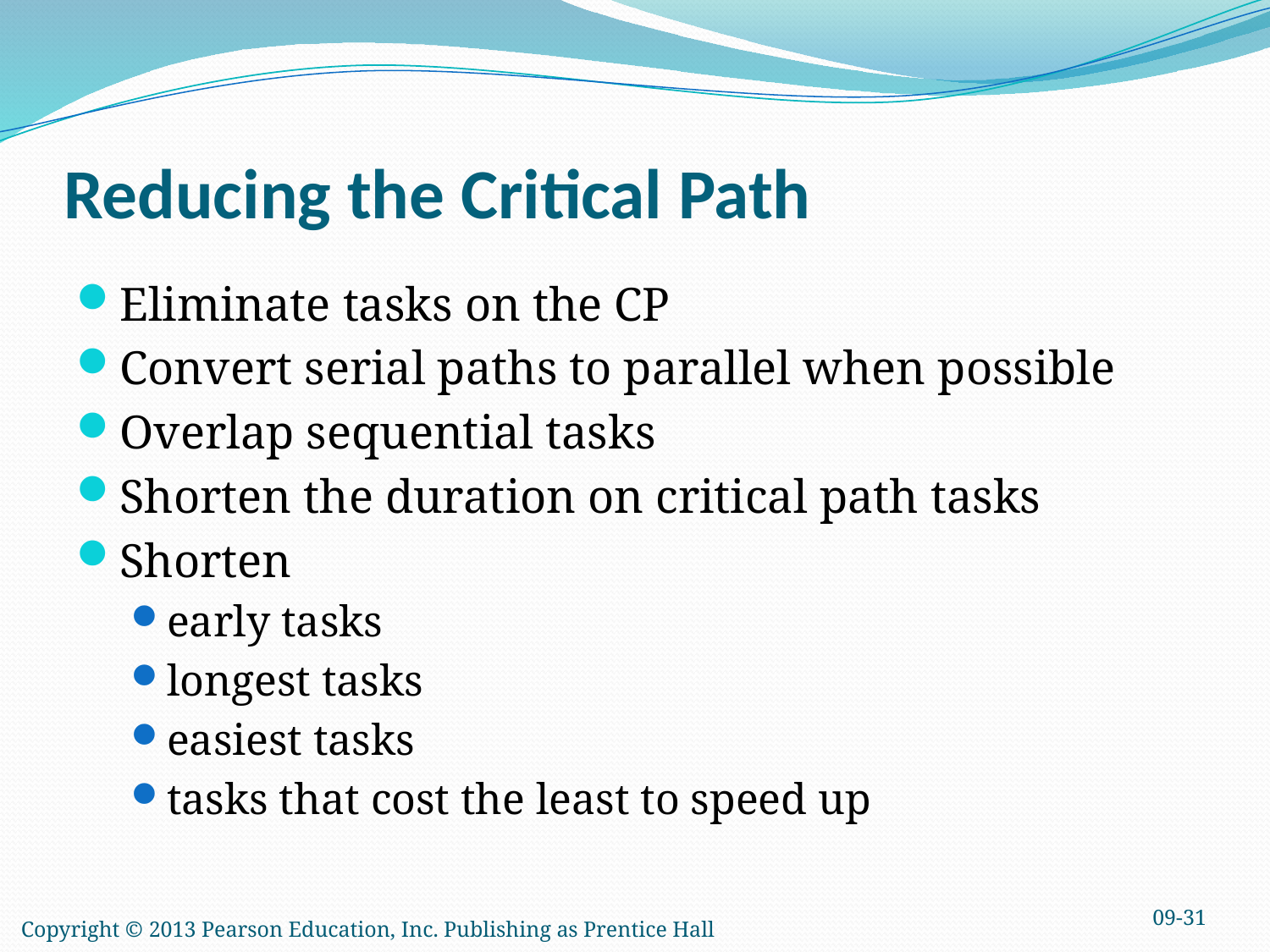

# Reducing the Critical Path
Eliminate tasks on the CP
Convert serial paths to parallel when possible
Overlap sequential tasks
Shorten the duration on critical path tasks
Shorten
early tasks
longest tasks
easiest tasks
tasks that cost the least to speed up
09-31